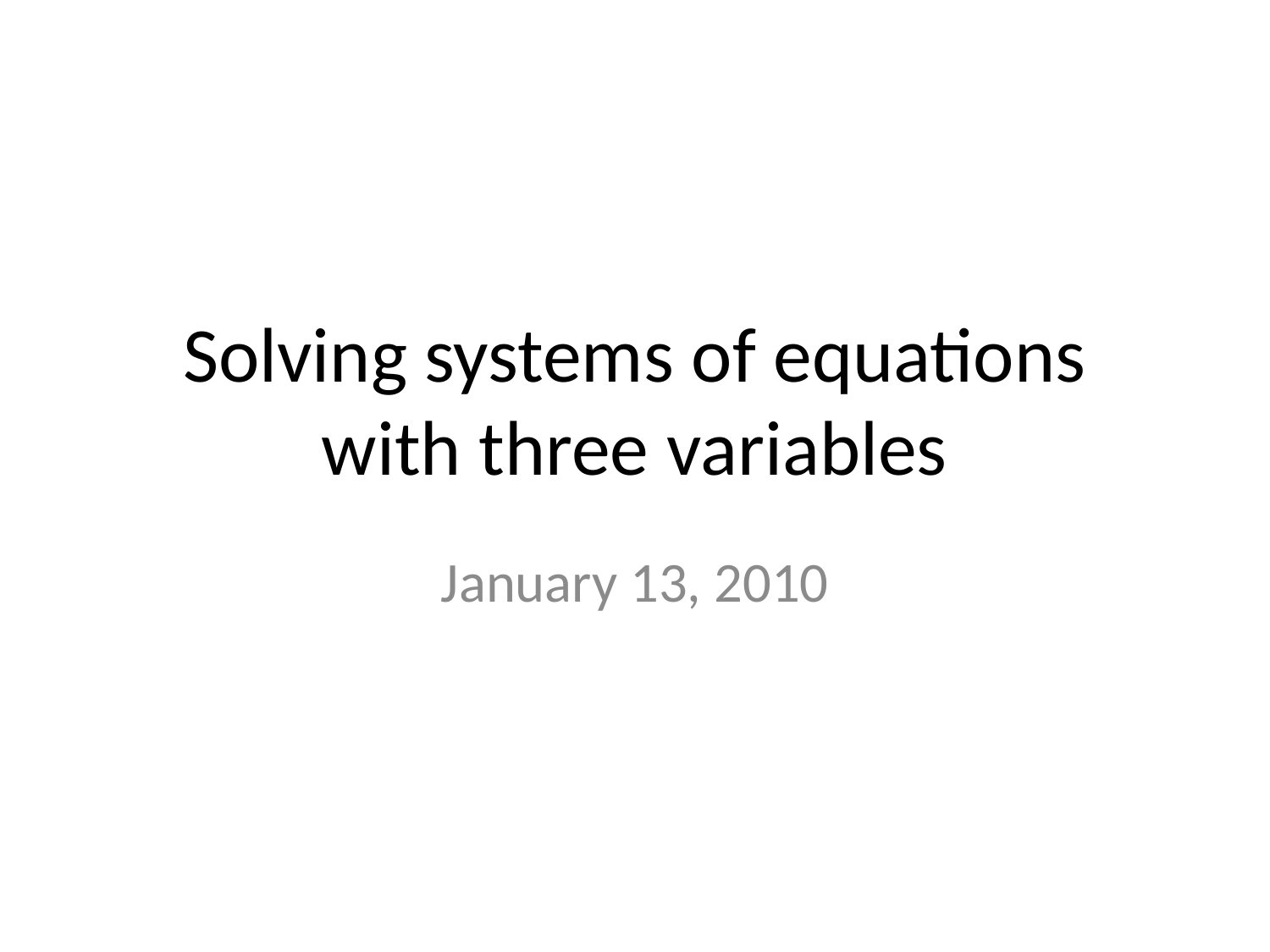

# Solving systems of equations with three variables
January 13, 2010